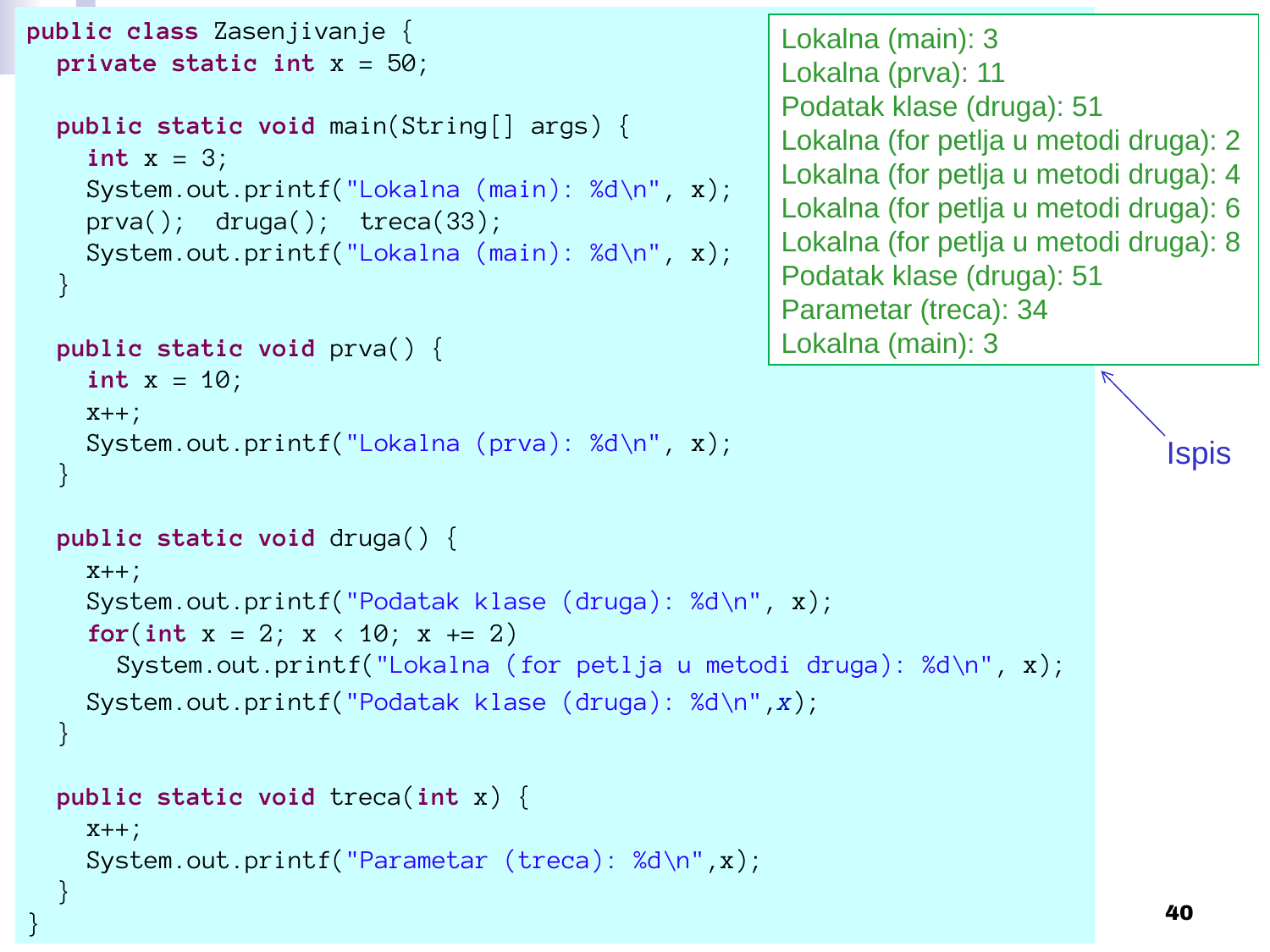

public class Zasenjivanje {
	private static int x = 50;

	public static void main(String[] args) {
		int x = 3;
		System.out.printf("Lokalna (main): %d\n", x);
		prva();  druga();  treca(33);
		System.out.printf("Lokalna (main): %d\n", x);
	}

	public static void prva() {
		int x = 10;
		x++;
		System.out.printf("Lokalna (prva): %d\n", x);
	}

	public static void druga() {
		x++;
		System.out.printf("Podatak klase (druga): %d\n", x);
		for(int x = 2; x < 10; x += 2)
			System.out.printf("Lokalna (for petlja u metodi druga): %d\n", x);
		System.out.printf("Podatak klase (druga): %d\n",x);
	}

	public static void treca(int x) {
		x++;
		System.out.printf("Parametar (treca): %d\n",x);
	}
}
Lokalna (main): 3
Lokalna (prva): 11
Podatak klase (druga): 51
Lokalna (for petlja u metodi druga): 2
Lokalna (for petlja u metodi druga): 4
Lokalna (for petlja u metodi druga): 6
Lokalna (for petlja u metodi druga): 8
Podatak klase (druga): 51
Parametar (treca): 34
Lokalna (main): 3
Ispis
40